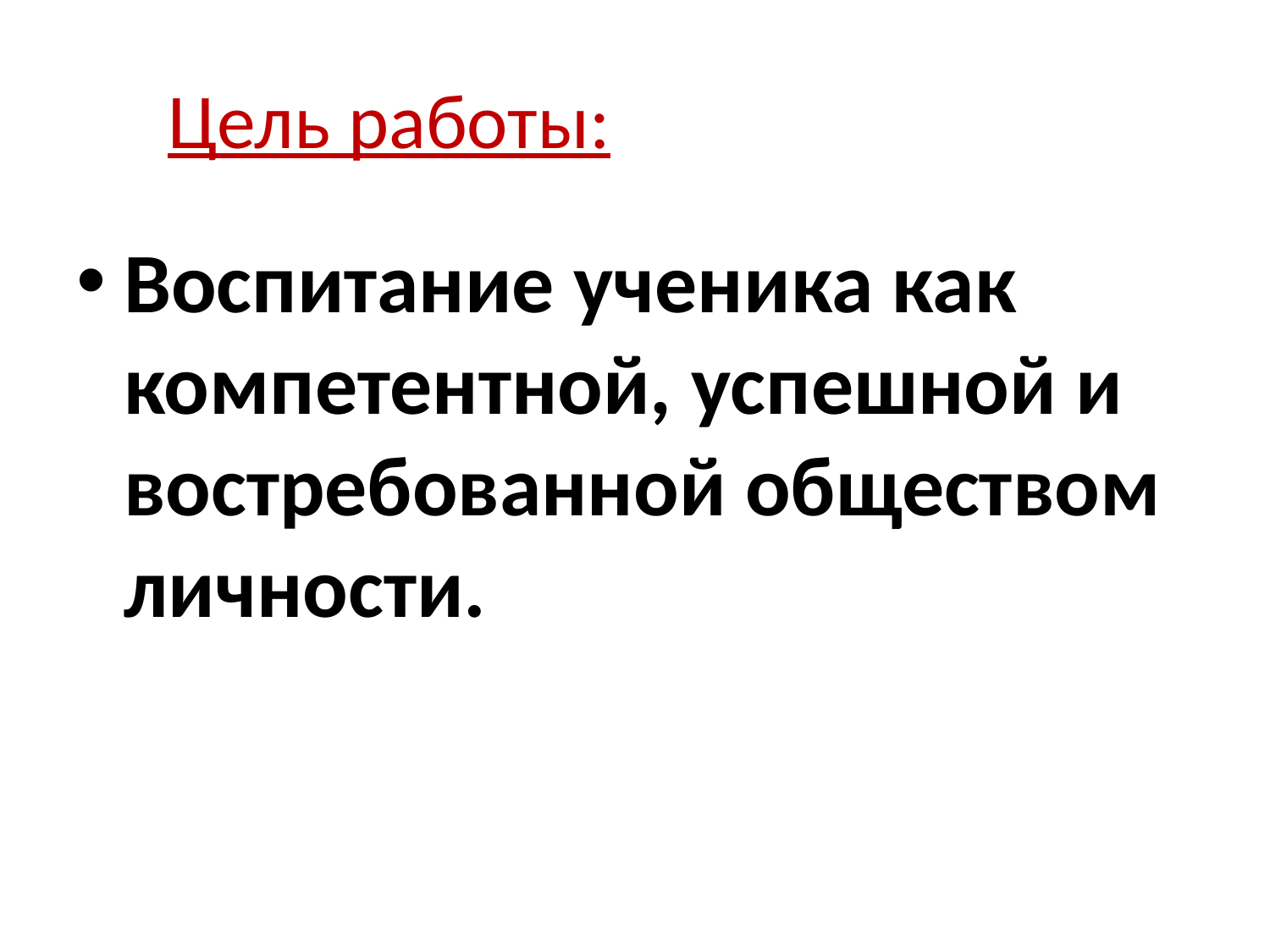

# Цель работы:
Воспитание ученика как компетентной, успешной и востребованной обществом личности.